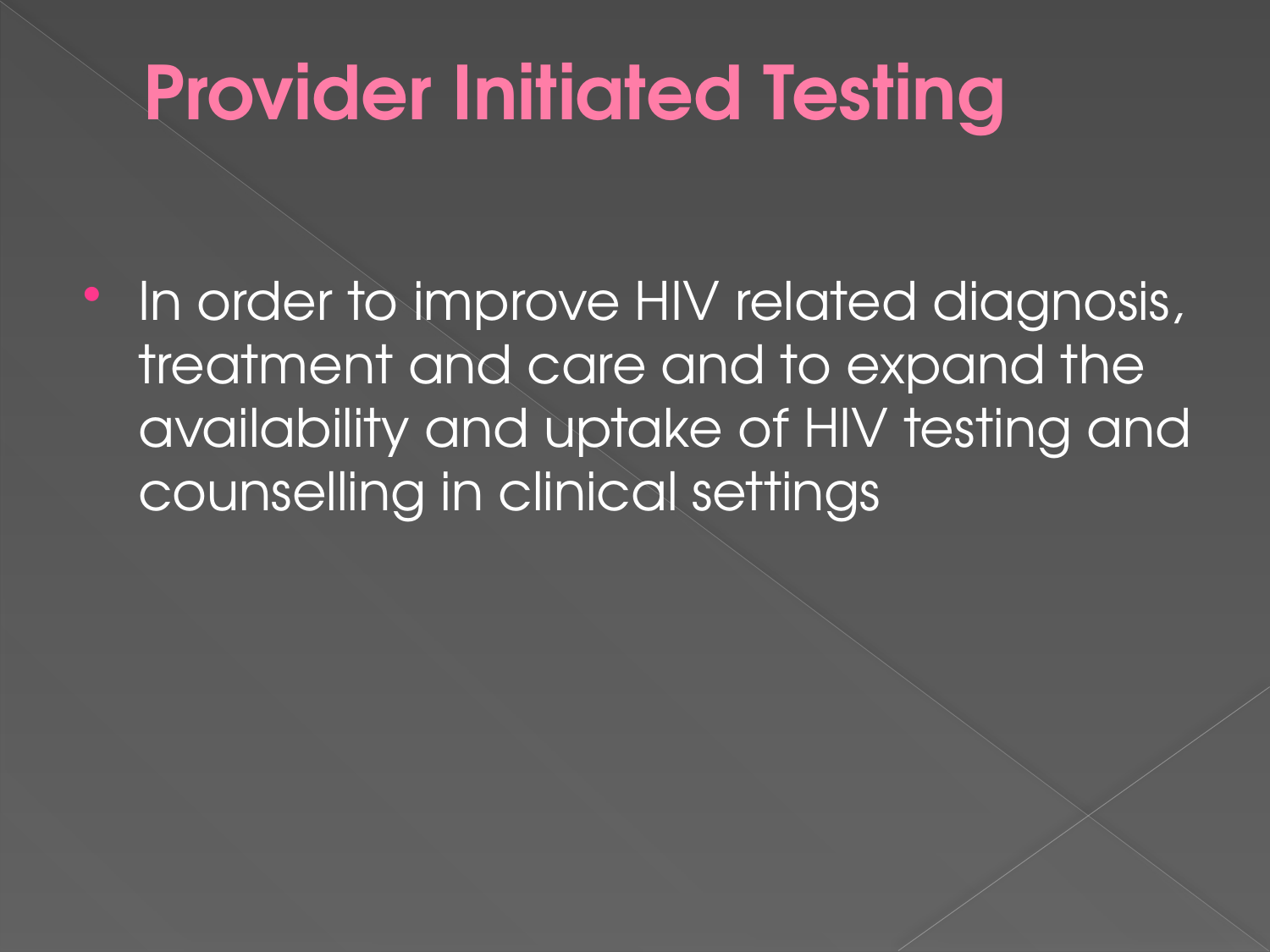

# Provider Initiated Testing
In order to improve HIV related diagnosis, treatment and care and to expand the availability and uptake of HIV testing and counselling in clinical settings